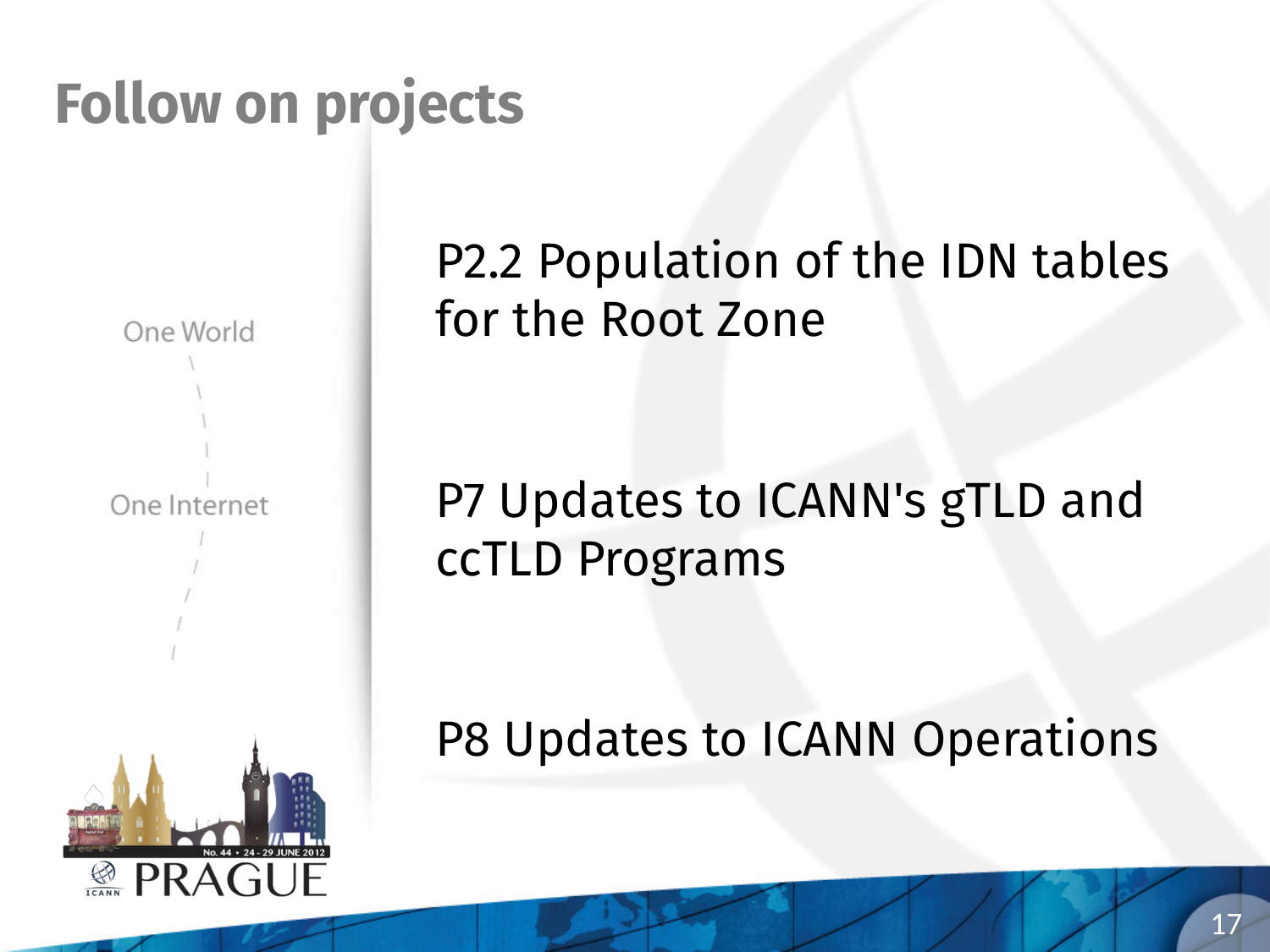

# Follow on projects
P2.2 Population of the IDN tables for the Root Zone

P7 Updates to ICANN's gTLD and ccTLD Programs

P8 Updates to ICANN Operations
17